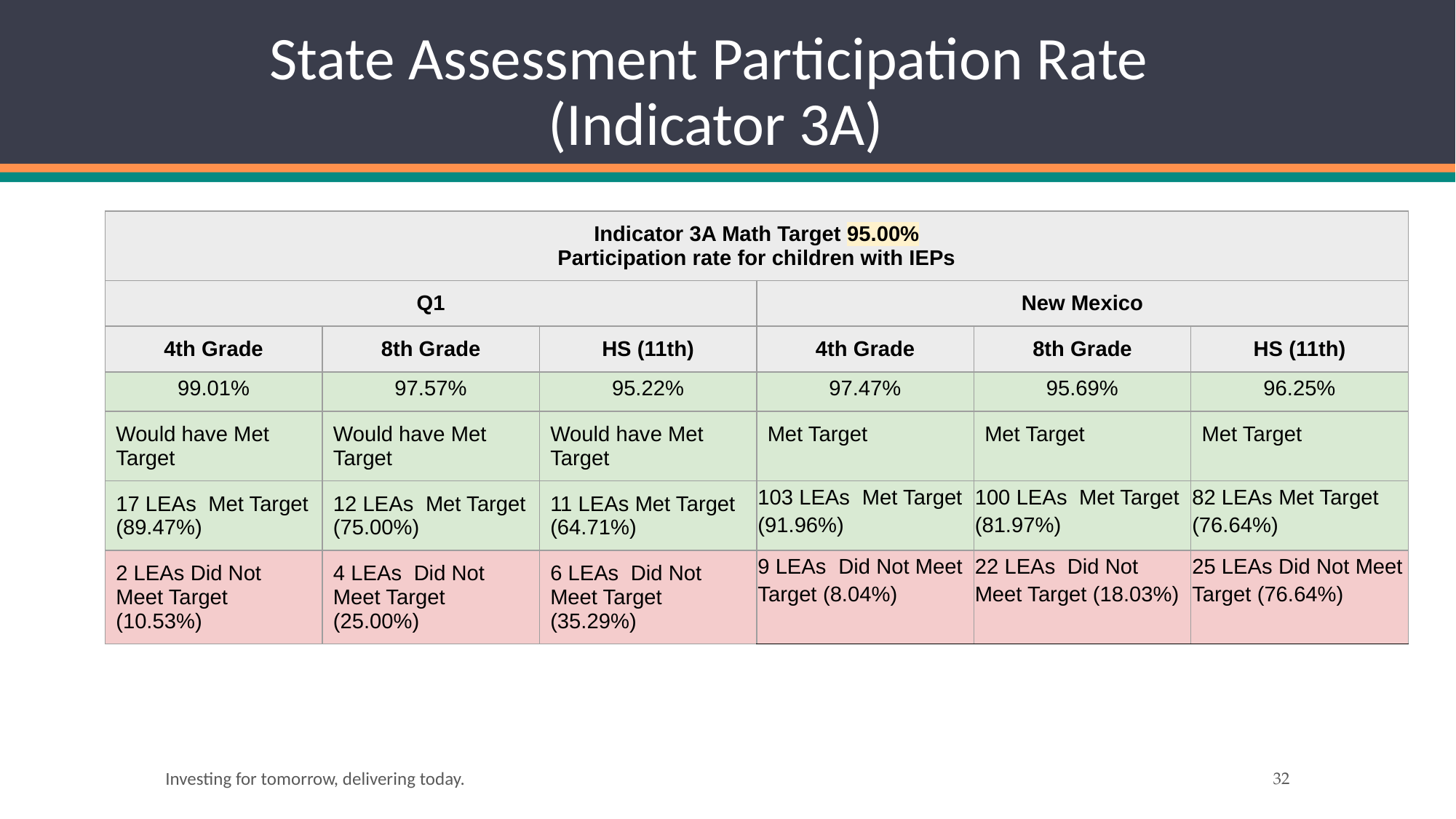

# State Assessment Participation Rate (Indicator 3A)
| Indicator 3A Math Target 95.00% Participation rate for children with IEPs |  |  |  |  |  |
| --- | --- | --- | --- | --- | --- |
| Q1 |  |  | New Mexico |  |  |
| 4th Grade | 8th Grade | HS (11th) | 4th Grade | 8th Grade | HS (11th) |
| 99.01% | 97.57% | 95.22% | 97.47% | 95.69% | 96.25% |
| Would have Met Target | Would have Met Target | Would have Met Target | Met Target | Met Target | Met Target |
| 17 LEAs Met Target (89.47%) | 12 LEAs Met Target (75.00%) | 11 LEAs Met Target (64.71%) | 103 LEAs Met Target (91.96%) | 100 LEAs Met Target (81.97%) | 82 LEAs Met Target (76.64%) |
| 2 LEAs Did Not Meet Target (10.53%) | 4 LEAs Did Not Meet Target (25.00%) | 6 LEAs Did Not Meet Target (35.29%) | 9 LEAs Did Not Meet Target (8.04%) | 22 LEAs Did Not Meet Target (18.03%) | 25 LEAs Did Not Meet Target (76.64%) |
Investing for tomorrow, delivering today.
32